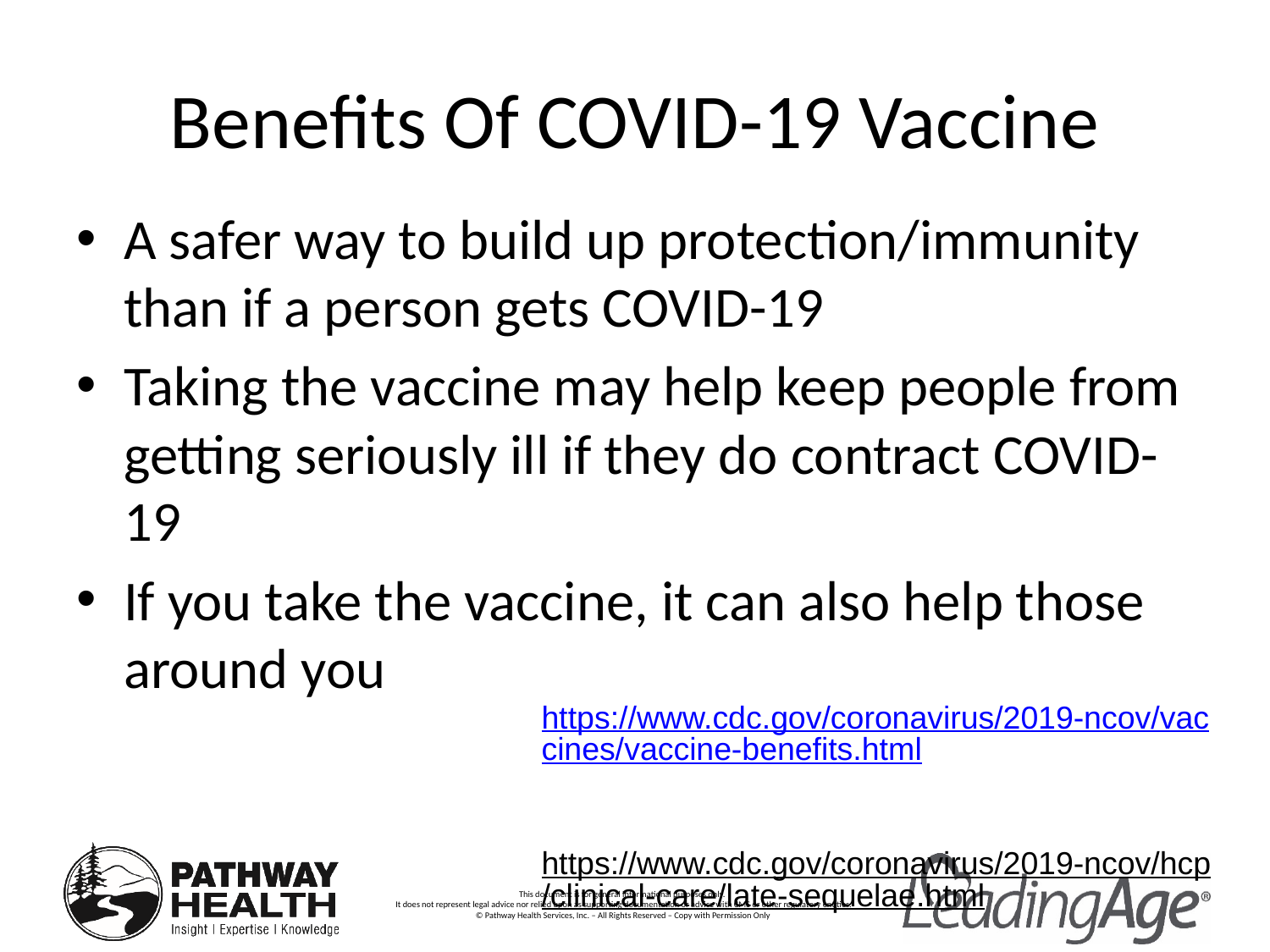

# Benefits Of COVID-19 Vaccine
A safer way to build up protection/immunity than if a person gets COVID-19
Taking the vaccine may help keep people from getting seriously ill if they do contract COVID-19
If you take the vaccine, it can also help those around you

 https://www.cdc.gov/coronavirus/2019-ncov/vaccines/vaccine-benefits.html

https://www.cdc.gov/coronavirus/2019-ncov/hcp/clinical-care/late-sequelae.html